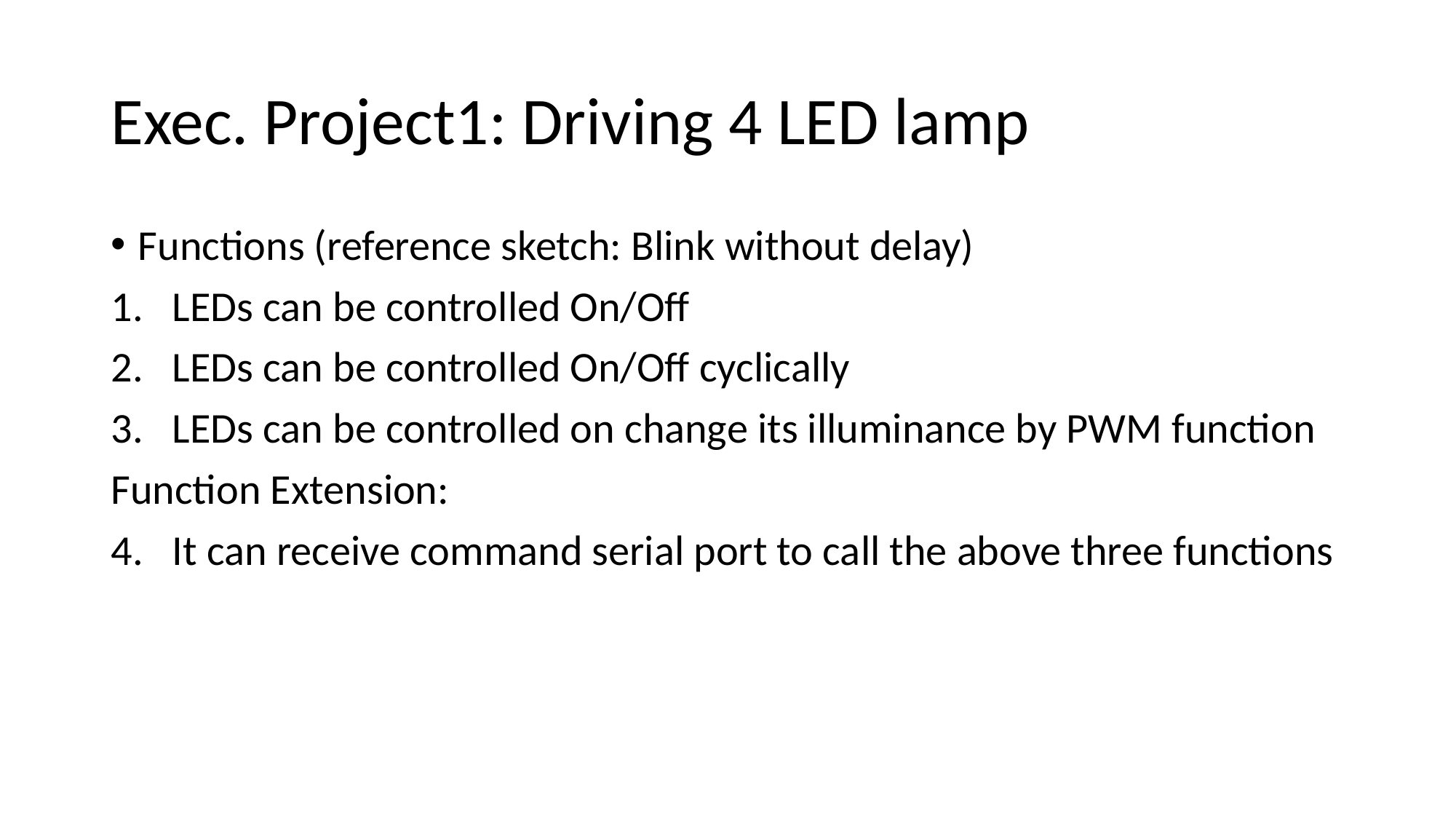

# Exec. Project1: Driving 4 LED lamp
Functions (reference sketch: Blink without delay)
LEDs can be controlled On/Off
LEDs can be controlled On/Off cyclically
LEDs can be controlled on change its illuminance by PWM function
Function Extension:
It can receive command serial port to call the above three functions